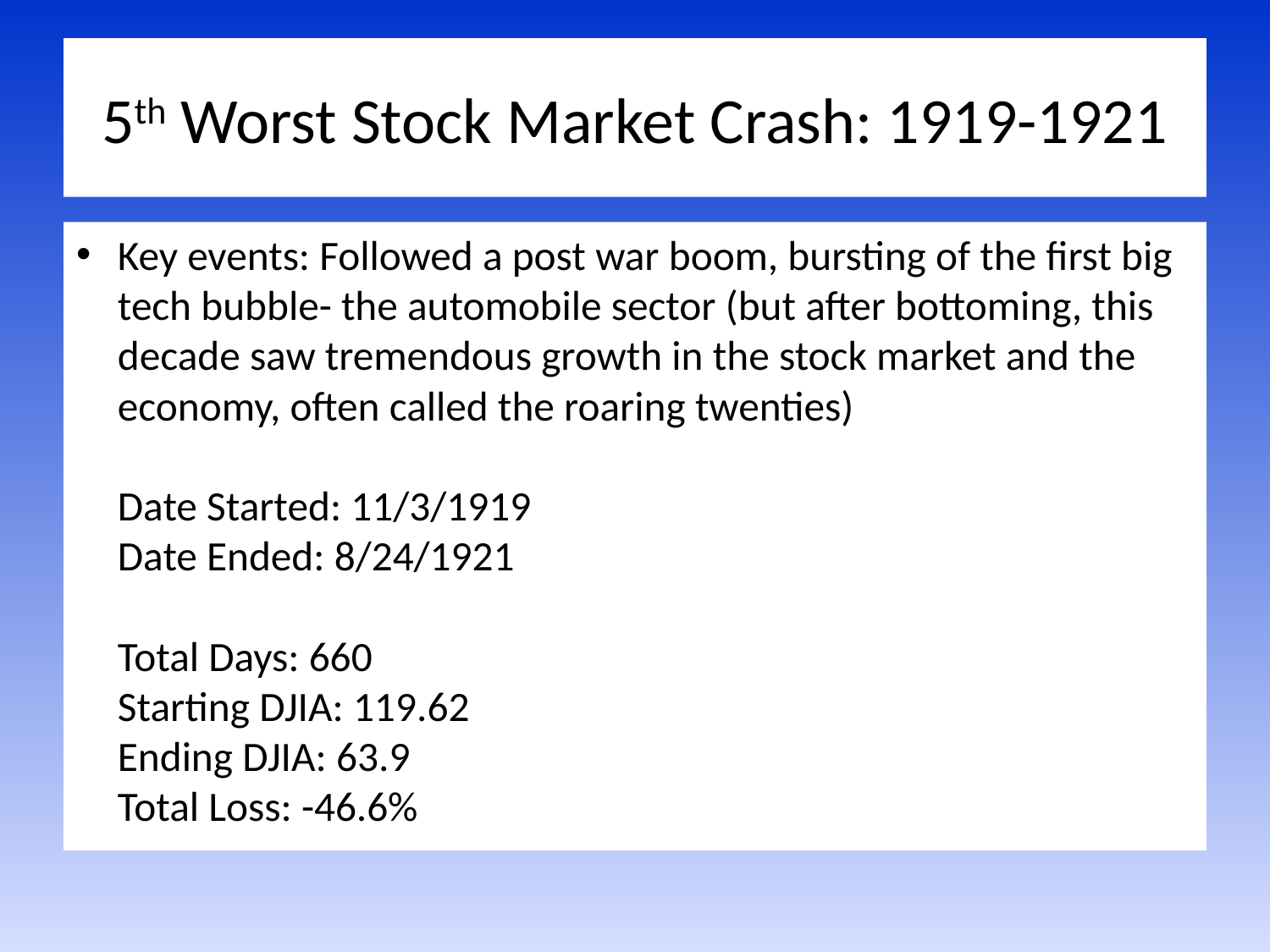

# 5th Worst Stock Market Crash: 1919-1921
Key events: Followed a post war boom, bursting of the first big tech bubble- the automobile sector (but after bottoming, this decade saw tremendous growth in the stock market and the economy, often called the roaring twenties)
Date Started: 11/3/1919
Date Ended: 8/24/1921
Total Days: 660
Starting DJIA: 119.62
Ending DJIA: 63.9
Total Loss: -46.6%